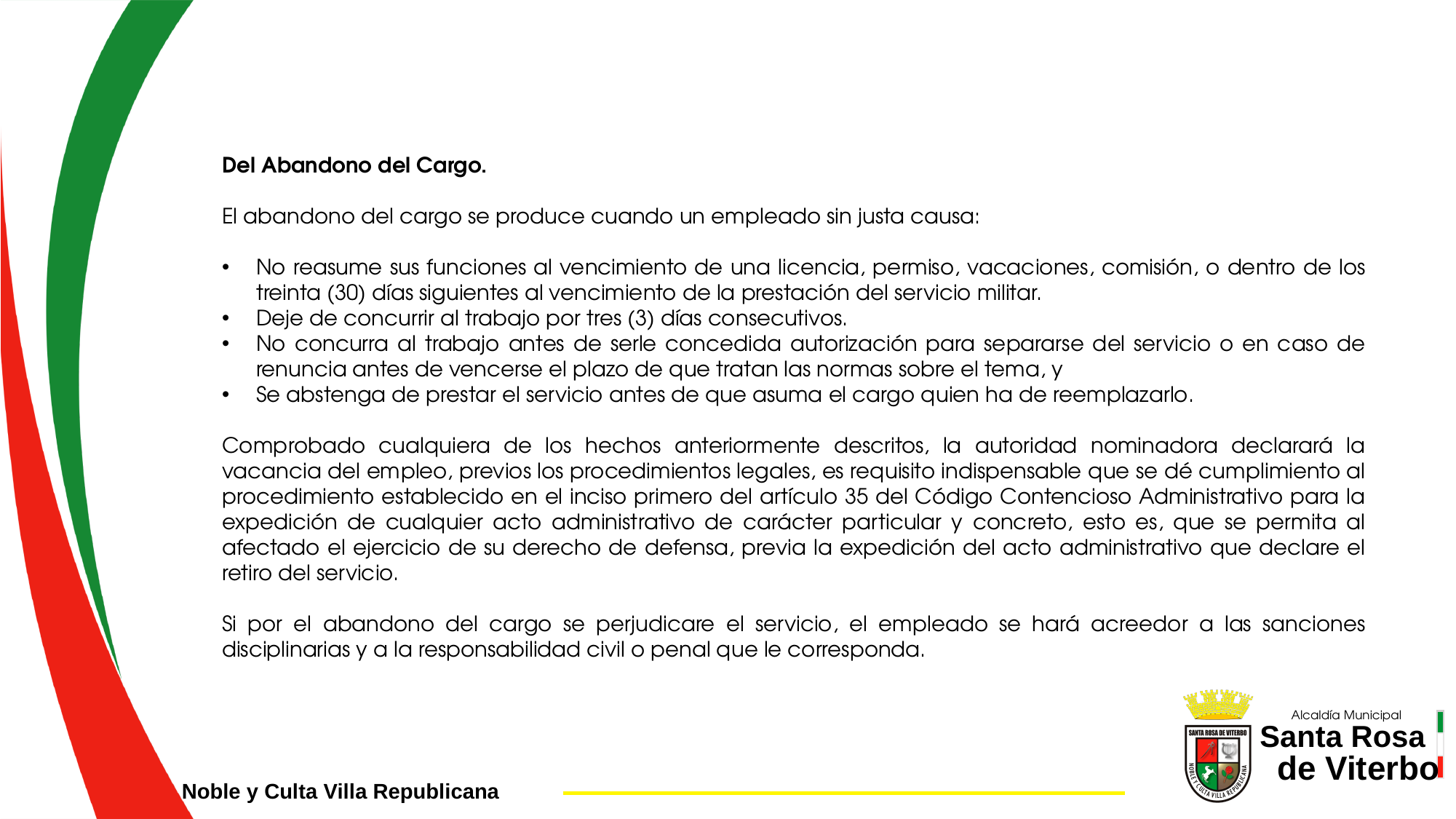

Del Abandono del Cargo.

El abandono del cargo se produce cuando un empleado sin justa causa:

No reasume sus funciones al vencimiento de una licencia, permiso, vacaciones, comisión, o dentro de los treinta (30) días siguientes al vencimiento de la prestación del servicio militar.
Deje de concurrir al trabajo por tres (3) días consecutivos.
No concurra al trabajo antes de serle concedida autorización para separarse del servicio o en caso de renuncia antes de vencerse el plazo de que tratan las normas sobre el tema, y
Se abstenga de prestar el servicio antes de que asuma el cargo quien ha de reemplazarlo.

Comprobado cualquiera de los hechos anteriormente descritos, la autoridad nominadora declarará la vacancia del empleo, previos los procedimientos legales, es requisito indispensable que se dé cumplimiento al procedimiento establecido en el inciso primero del artículo 35 del Código Contencioso Administrativo para la expedición de cualquier acto administrativo de carácter particular y concreto, esto es, que se permita al afectado el ejercicio de su derecho de defensa, previa la expedición del acto administrativo que declare el retiro del servicio.

Si por el abandono del cargo se perjudicare el servicio, el empleado se hará acreedor a las sanciones disciplinarias y a la responsabilidad civil o penal que le corresponda.